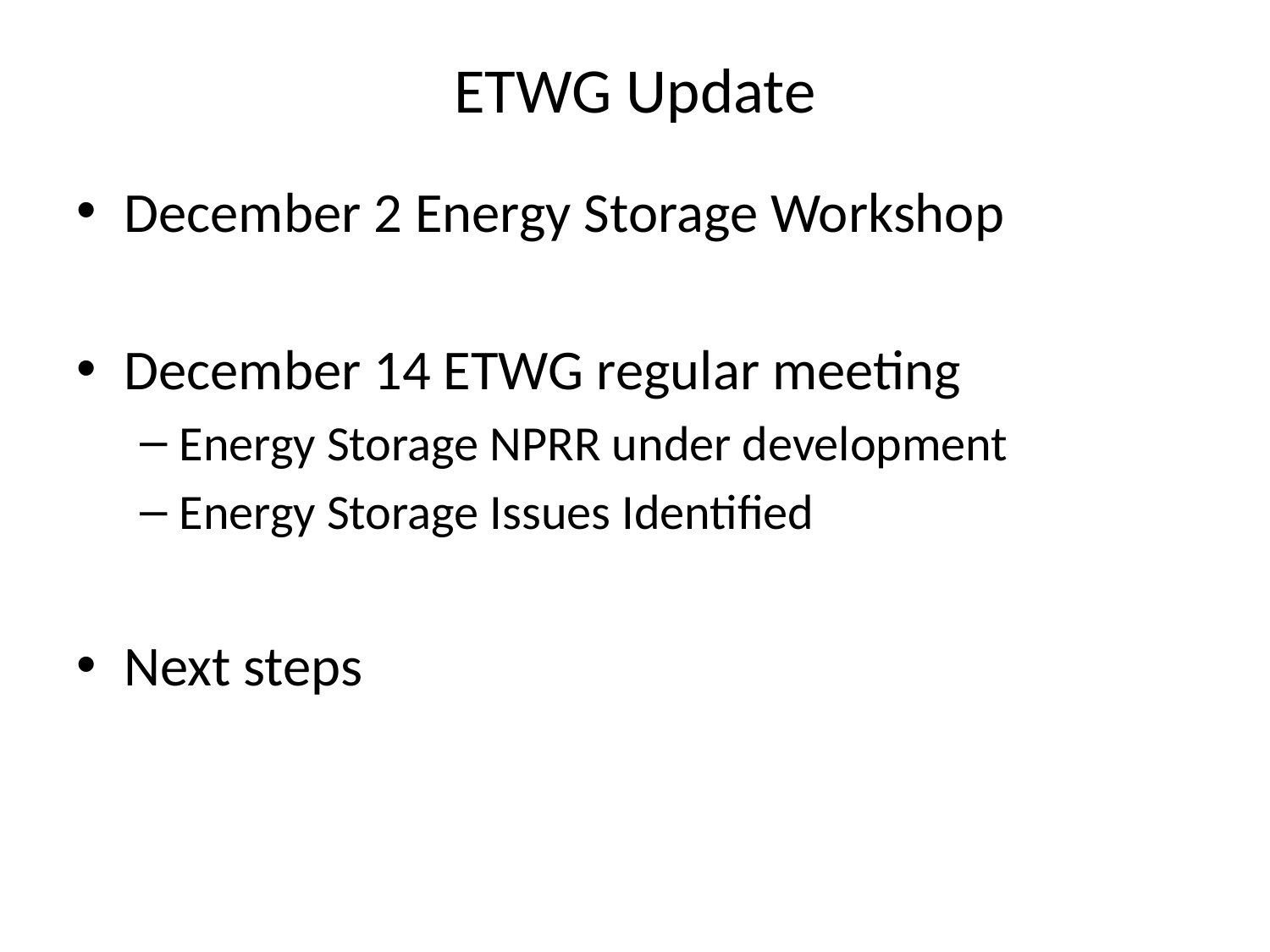

# ETWG Update
December 2 Energy Storage Workshop

December 14 ETWG regular meeting
Energy Storage NPRR under development
Energy Storage Issues Identified

Next steps